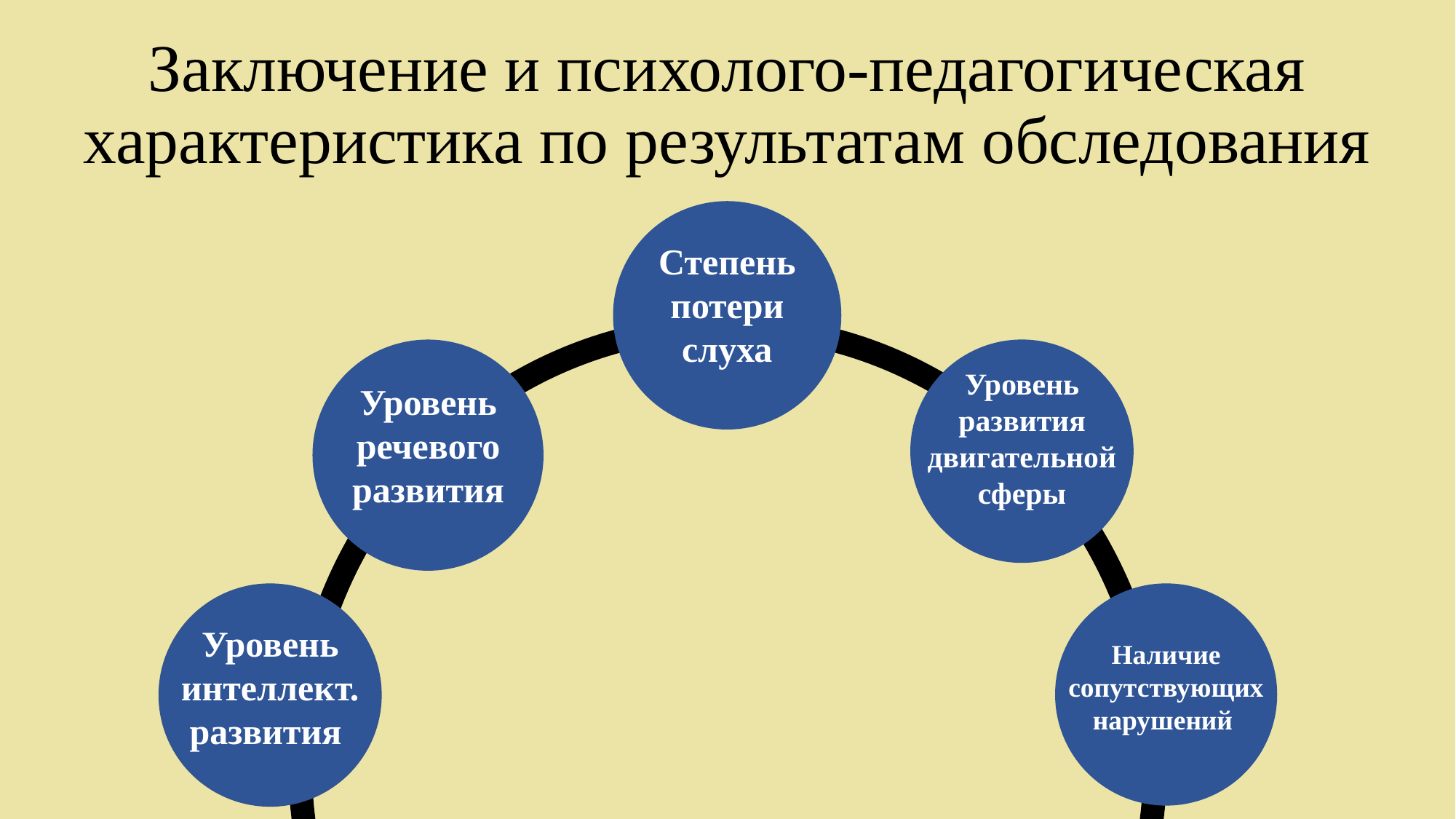

# Заключение и психолого-педагогическая характеристика по результатам обследования

Степень потери слуха

Уровень развития двигательной сферы

Уровень речевого развития

Уровень интеллект. развития

Наличие сопутствующих нарушений